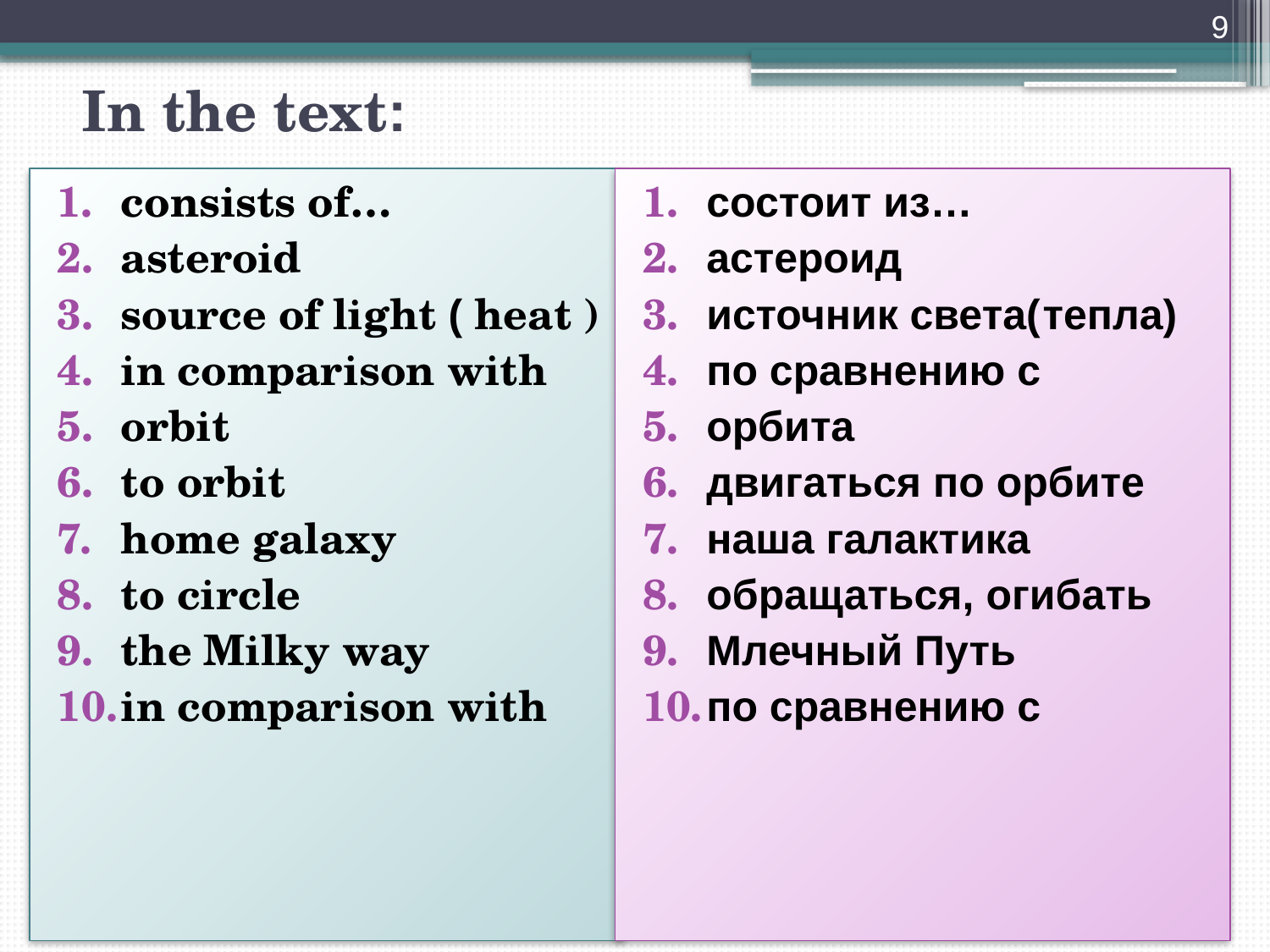

9
# In the text:
consists of…
asteroid
source of light ( heat )
in comparison with
orbit
to orbit
home galaxy
to circle
the Milky way
in comparison with

состоит из…
астероид
источник света(тепла)
по сравнению с
орбита
двигаться по орбите
наша галактика
обращаться, огибать
Млечный Путь
по сравнению с